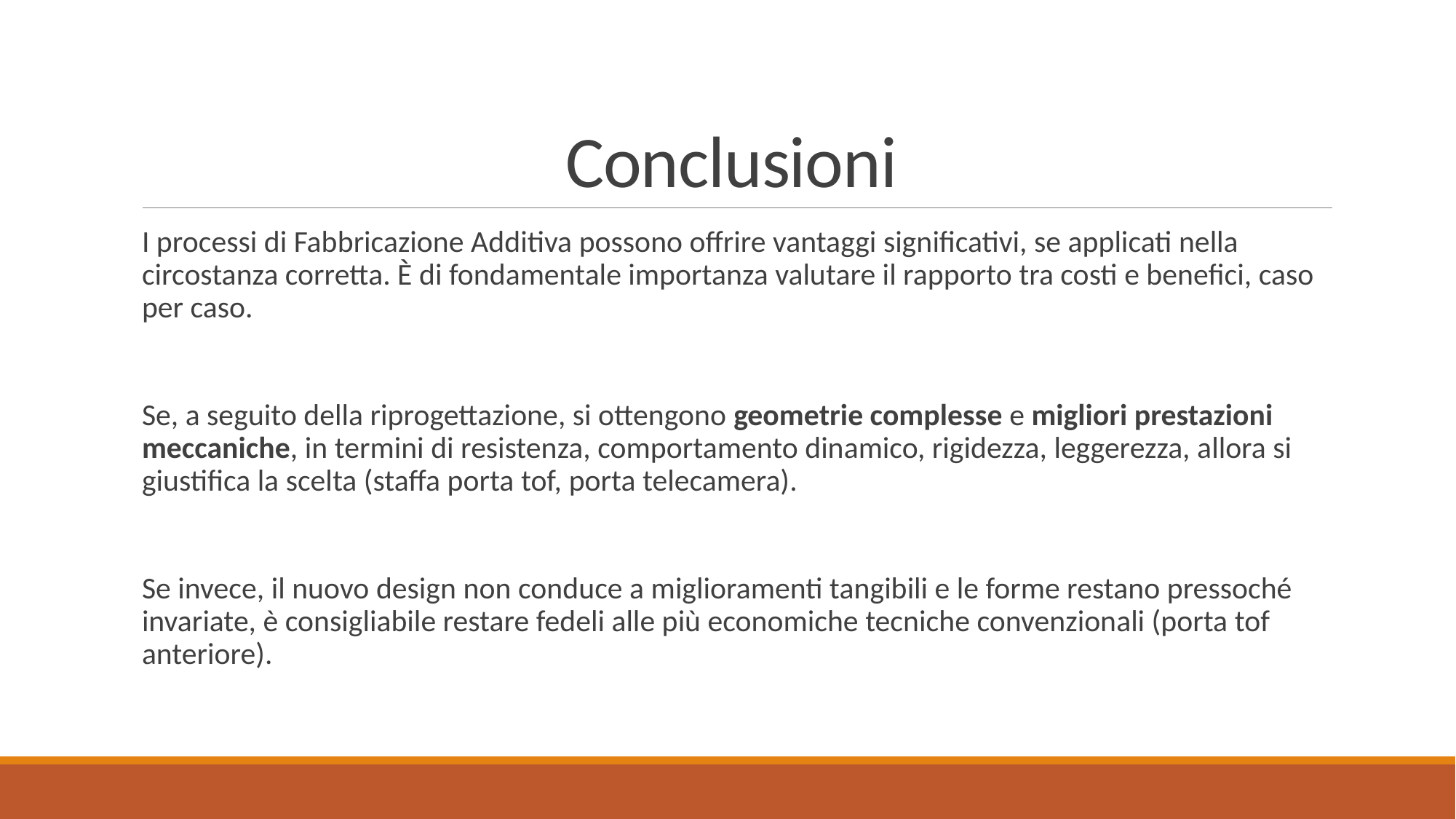

# Conclusioni
I processi di Fabbricazione Additiva possono offrire vantaggi significativi, se applicati nella circostanza corretta. È di fondamentale importanza valutare il rapporto tra costi e benefici, caso per caso.

Se, a seguito della riprogettazione, si ottengono geometrie complesse e migliori prestazioni meccaniche, in termini di resistenza, comportamento dinamico, rigidezza, leggerezza, allora si giustifica la scelta (staffa porta tof, porta telecamera).

Se invece, il nuovo design non conduce a miglioramenti tangibili e le forme restano pressoché invariate, è consigliabile restare fedeli alle più economiche tecniche convenzionali (porta tof anteriore).